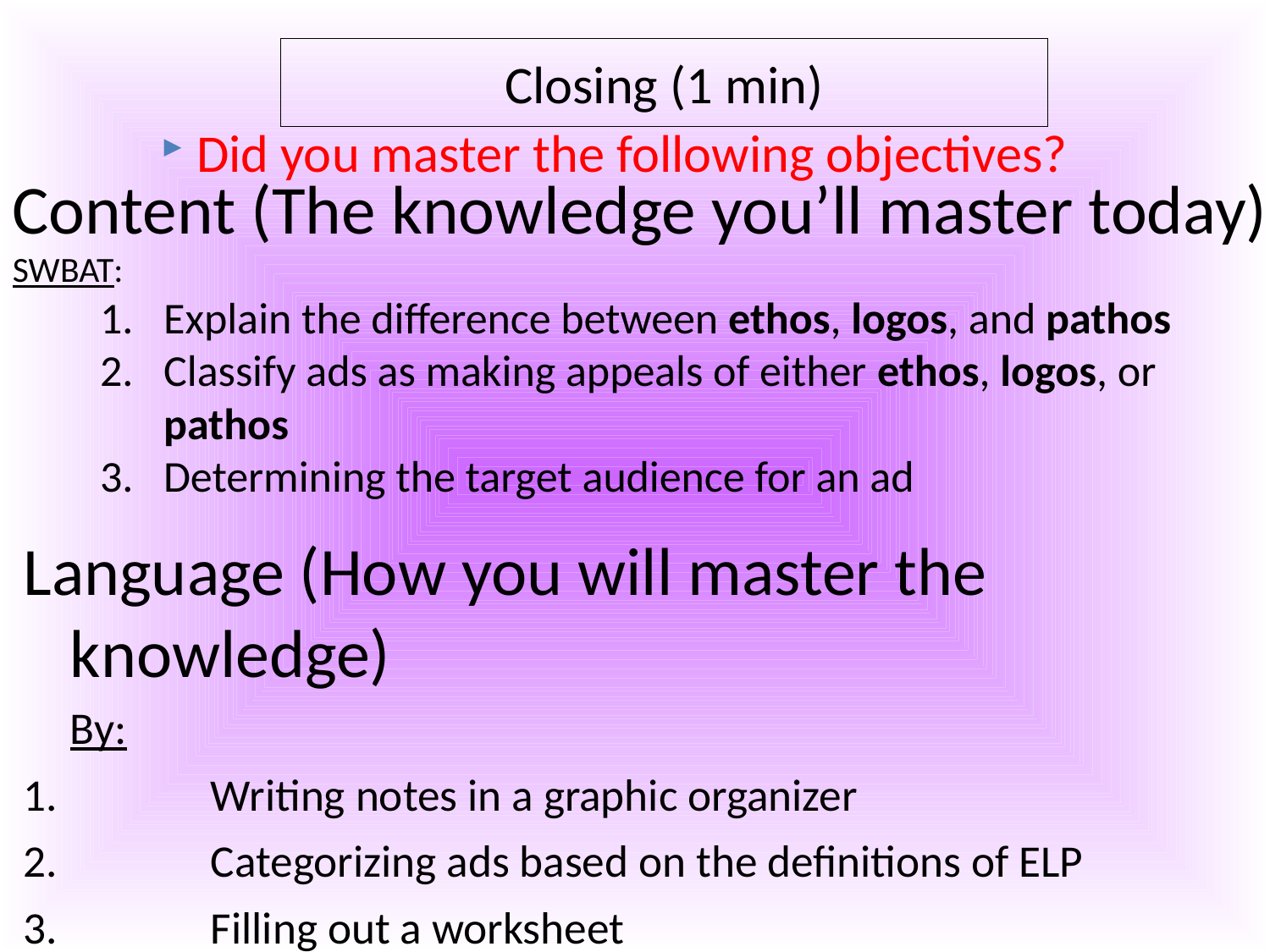

# Closing (1 min)
Did you master the following objectives?
Content (The knowledge you’ll master today)
SWBAT:
Explain the difference between ethos, logos, and pathos
Classify ads as making appeals of either ethos, logos, or pathos
Determining the target audience for an ad

Language (How you will master the knowledge)
	By:
Writing notes in a graphic organizer
Categorizing ads based on the definitions of ELP
Filling out a worksheet